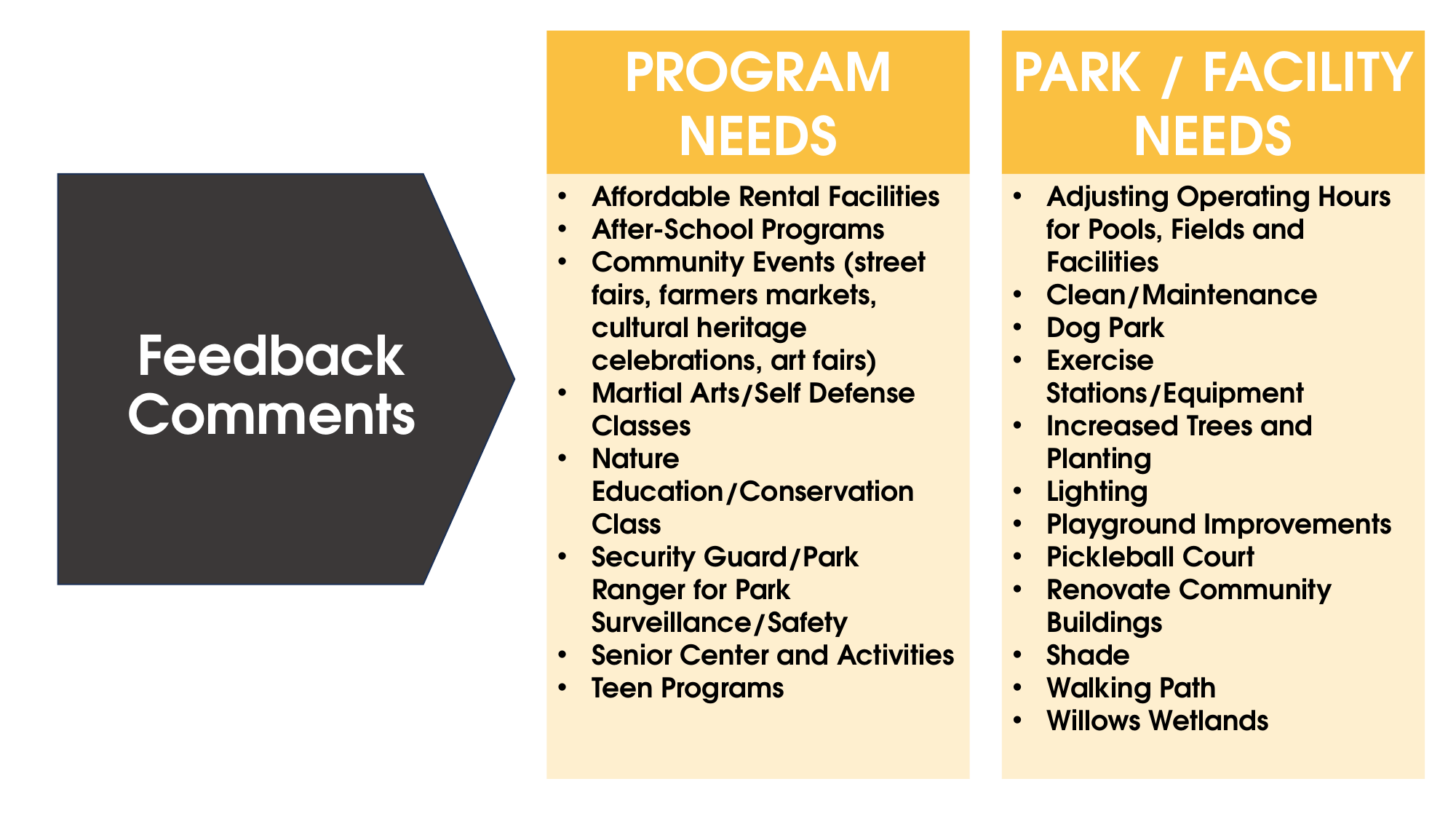

PROGRAM NEEDS
PARK / FACILITY NEEDS

Adjusting Operating Hours for Pools, Fields and Facilities
Clean/Maintenance
Dog Park
Exercise Stations/Equipment
Increased Trees and Planting
Lighting
Playground Improvements
Pickleball Court
Renovate Community Buildings
Shade
Walking Path
Willows Wetlands
Affordable Rental Facilities
After-School Programs
Community Events (street fairs, farmers markets, cultural heritage celebrations, art fairs)
Martial Arts/Self Defense Classes
Nature Education/Conservation Class
Security Guard/Park Ranger for Park Surveillance/Safety
Senior Center and Activities
Teen Programs
# Feedback Comments